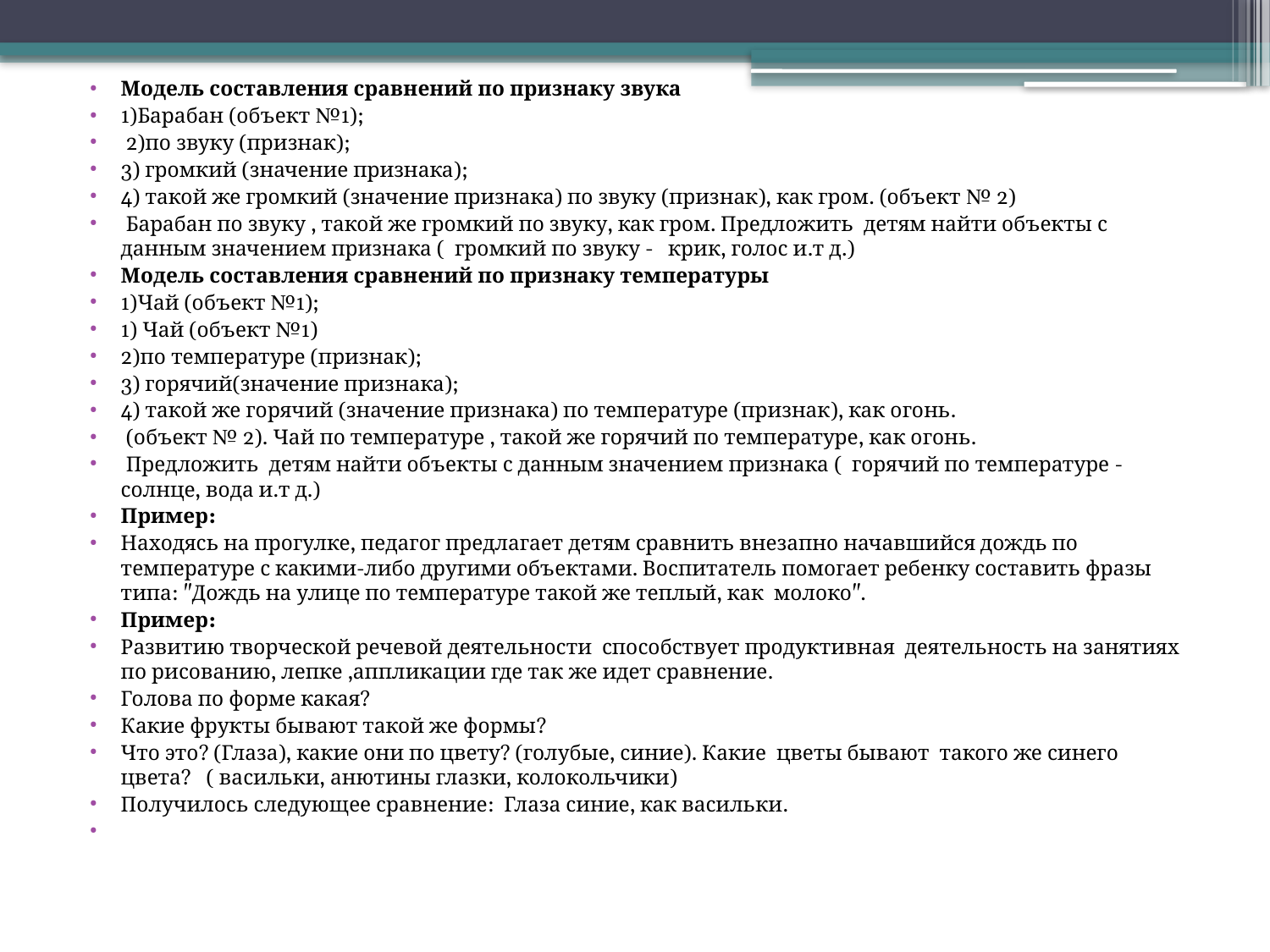

#
Модель составления сравнений по признаку звука
1)Барабан (объект №1);
 2)по звуку (признак);
3) громкий (значение признака);
4) такой же громкий (значение признака) по звуку (признак), как гром. (объект № 2)
 Барабан по звуку , такой же громкий по звуку, как гром. Предложить  детям найти объекты с данным значением признака (  громкий по звуку -   крик, голос и.т д.)
Модель составления сравнений по признаку температуры
1)Чай (объект №1);
1) Чай (объект №1)
2)по температуре (признак);
3) горячий(значение признака);
4) такой же горячий (значение признака) по температуре (признак), как огонь.
 (объект № 2). Чай по температуре , такой же горячий по температуре, как огонь.
 Предложить  детям найти объекты с данным значением признака (  горячий по температуре -   солнце, вода и.т д.)
Пример:
Находясь на прогулке, педагог предлагает детям сравнить внезапно начавшийся дождь по температуре с какими-либо другими объектами. Воспитатель помогает ребенку составить фразы типа: "Дождь на улице по температуре такой же теплый, как  молоко".
Пример:
Развитию творческой речевой деятельности  способствует продуктивная  деятельность на занятиях по рисованию, лепке ,аппликации где так же идет сравнение.
Голова по форме какая?
Какие фрукты бывают такой же формы?
Что это? (Глаза), какие они по цвету? (голубые, синие). Какие  цветы бывают  такого же синего цвета?   ( васильки, анютины глазки, колокольчики)
Получилось следующее сравнение:  Глаза синие, как васильки.